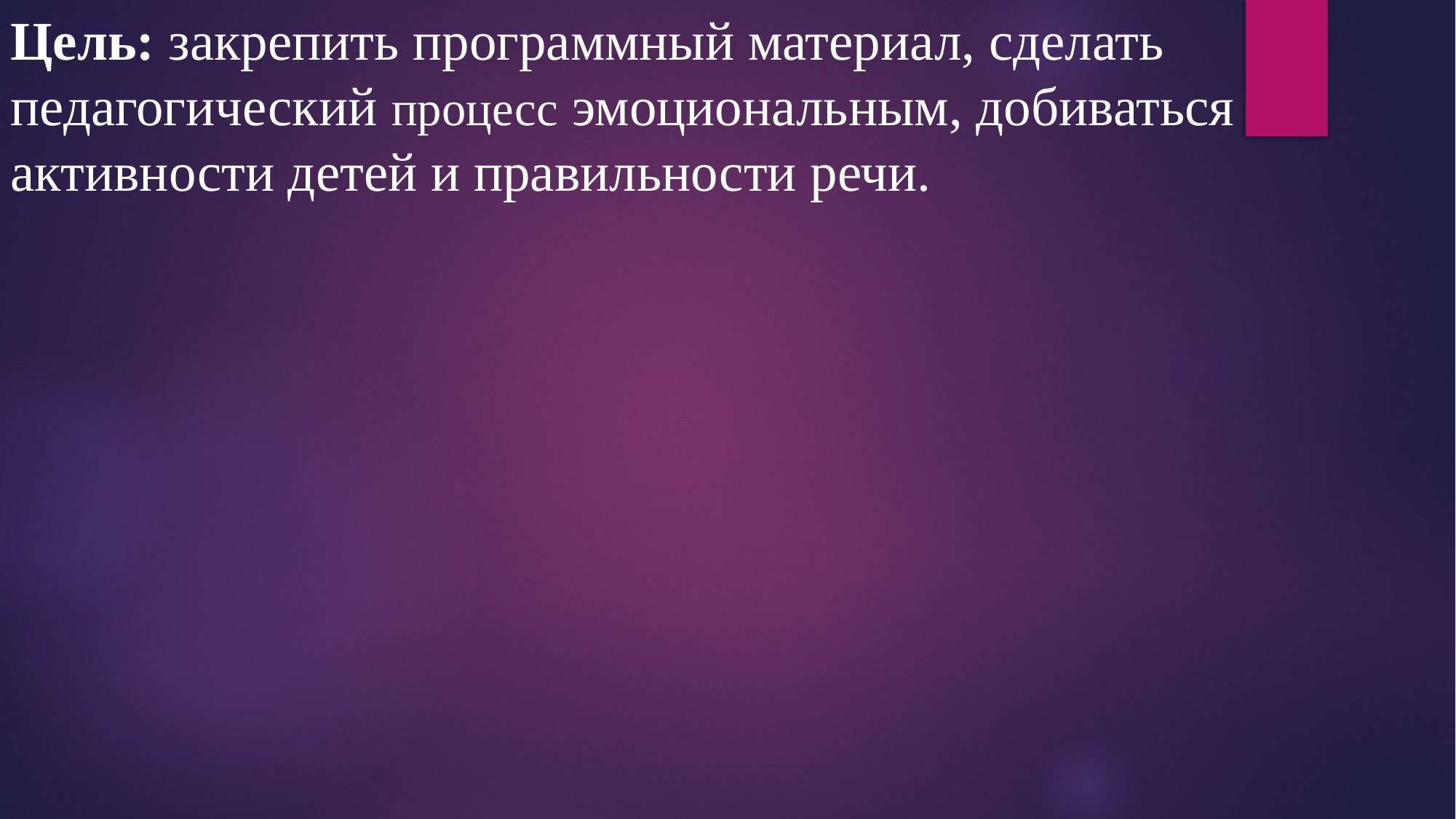

Цель: закрепить программный материал, сделать педагогический процесс эмоциональным, добиваться активности детей и правильности речи.